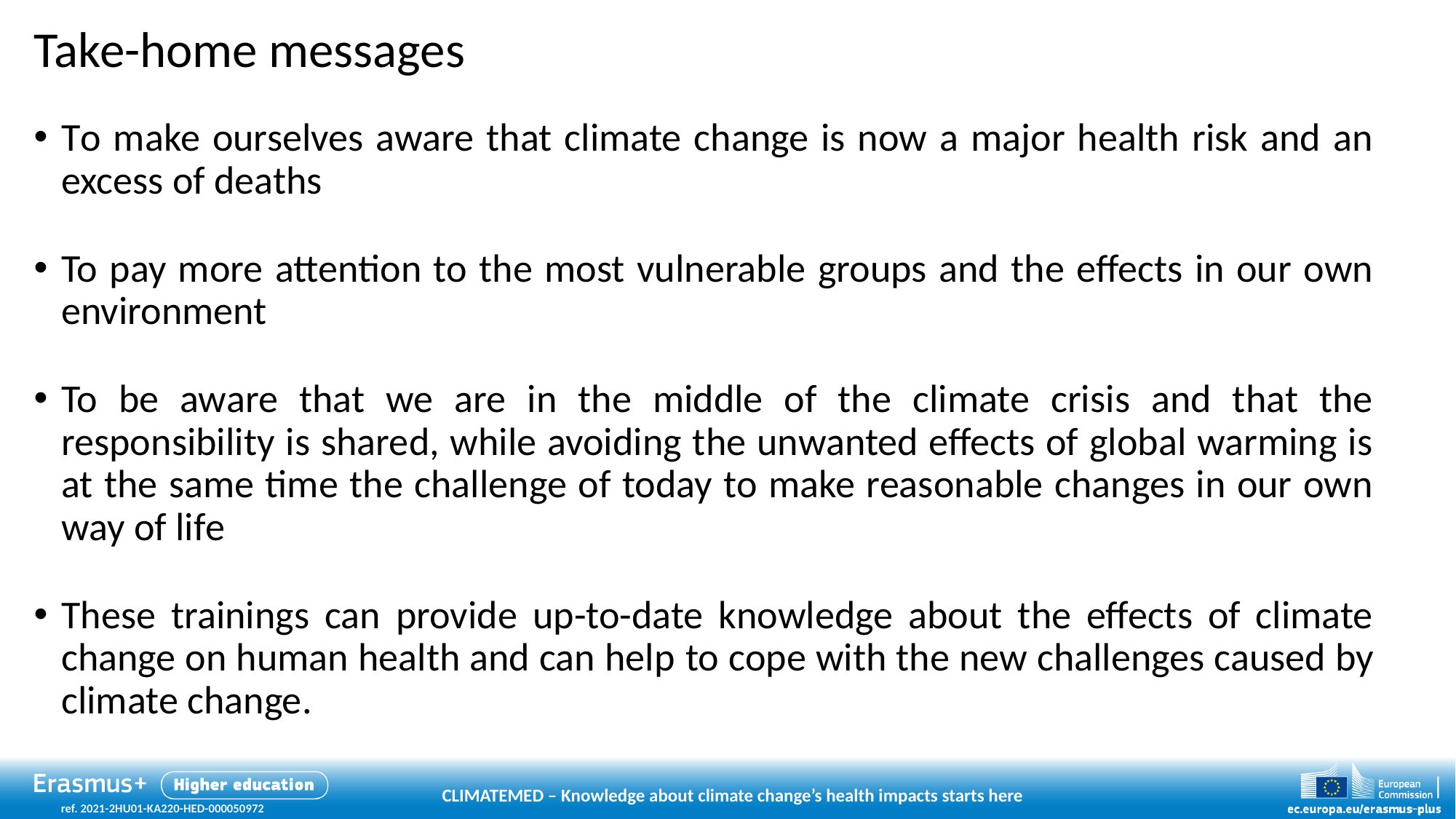

# Take-home messages
To make ourselves aware that climate change is now a major health risk and an excess of deaths
To pay more attention to the most vulnerable groups and the effects in our own environment
To be aware that we are in the middle of the climate crisis and that the responsibility is shared, while avoiding the unwanted effects of global warming is at the same time the challenge of today to make reasonable changes in our own way of life
These trainings can provide up-to-date knowledge about the effects of climate change on human health and can help to cope with the new challenges caused by climate change.